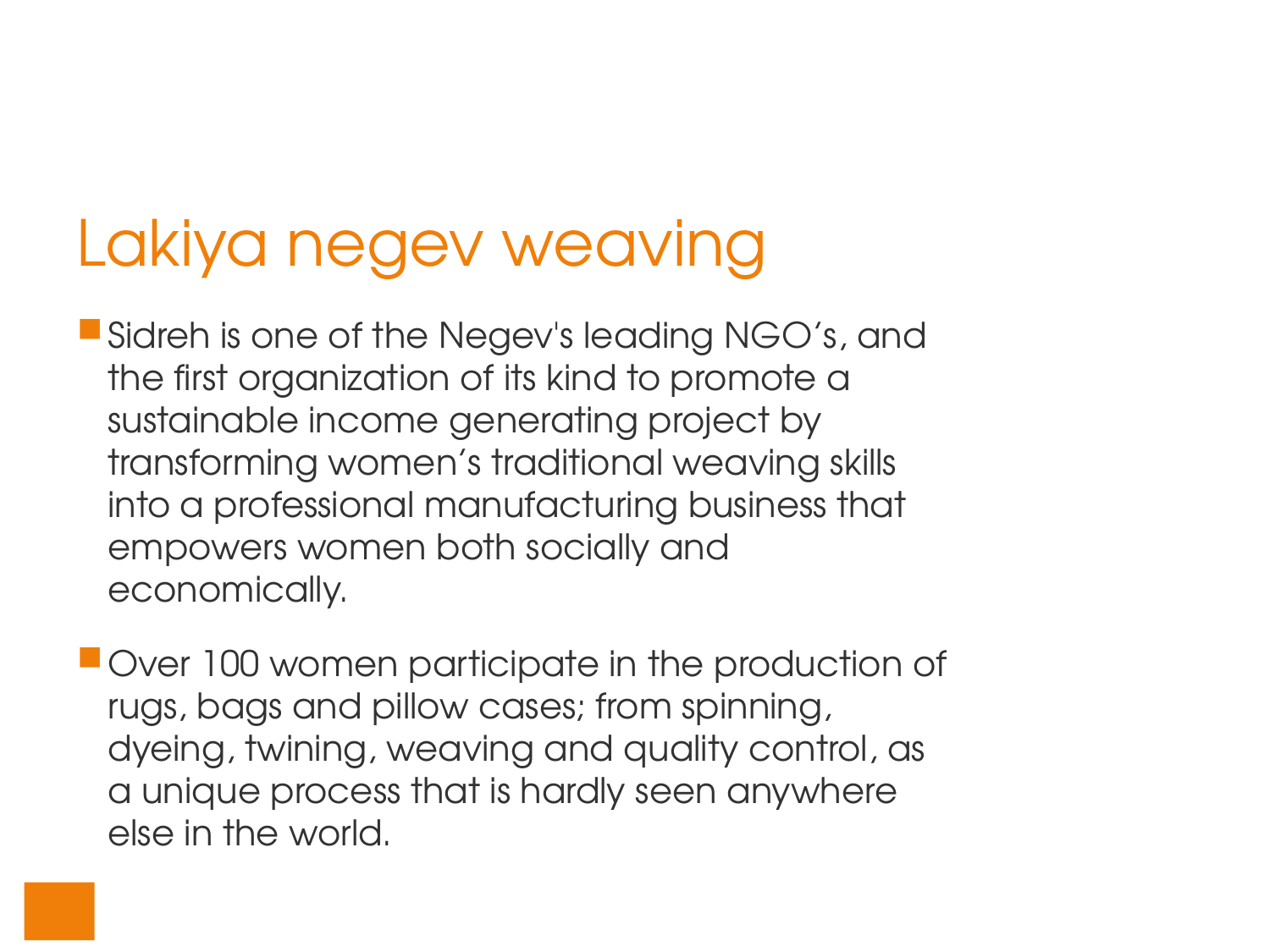

# Lakiya negev weaving
Sidreh is one of the Negev's leading NGO’s, and the first organization of its kind to promote a sustainable income generating project by transforming women’s traditional weaving skills into a professional manufacturing business that empowers women both socially and economically.
Over 100 women participate in the production of rugs, bags and pillow cases; from spinning, dyeing, twining, weaving and quality control, as a unique process that is hardly seen anywhere else in the world.